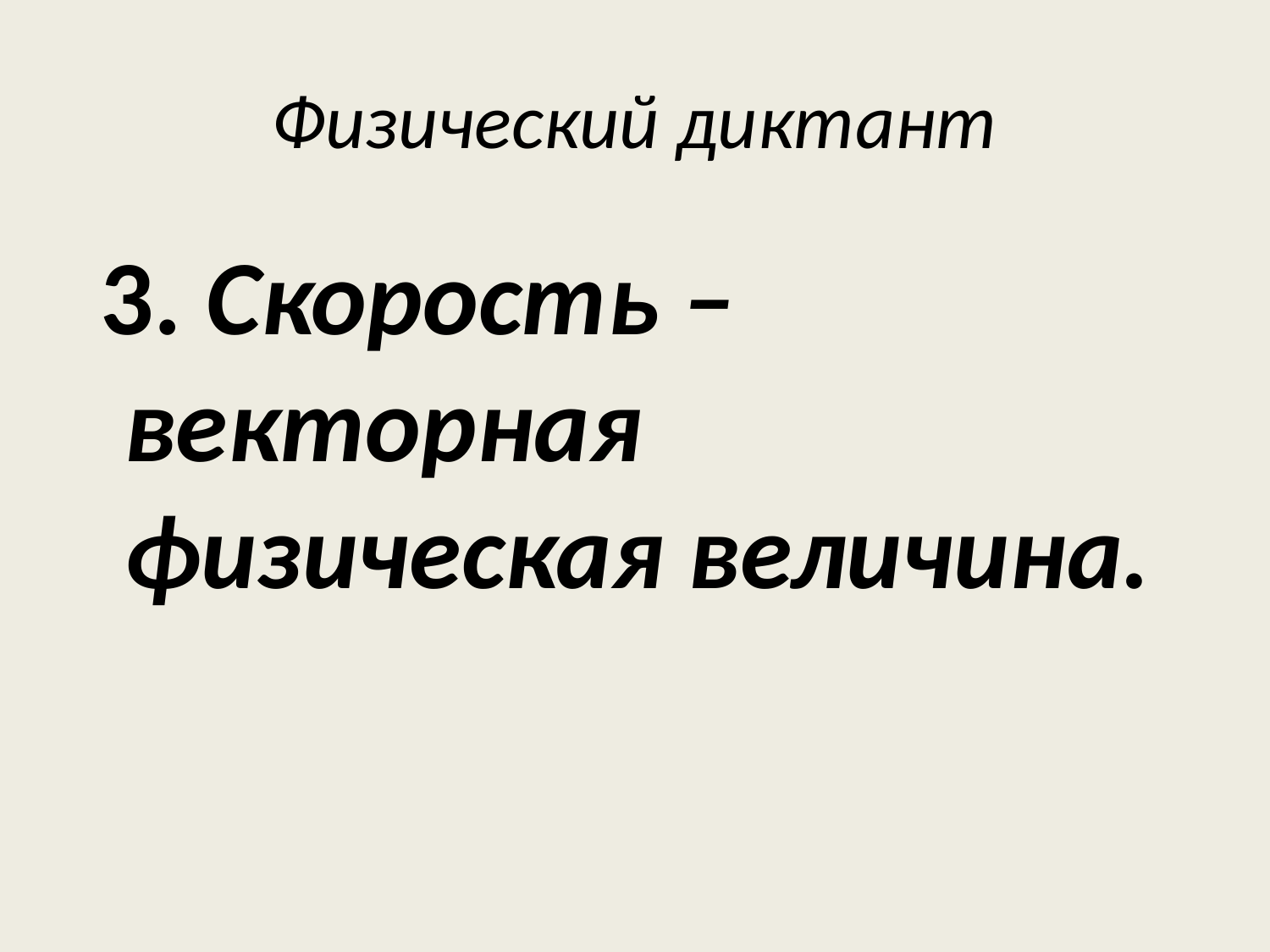

# Физический диктант
 3. Скорость – векторная физическая величина.